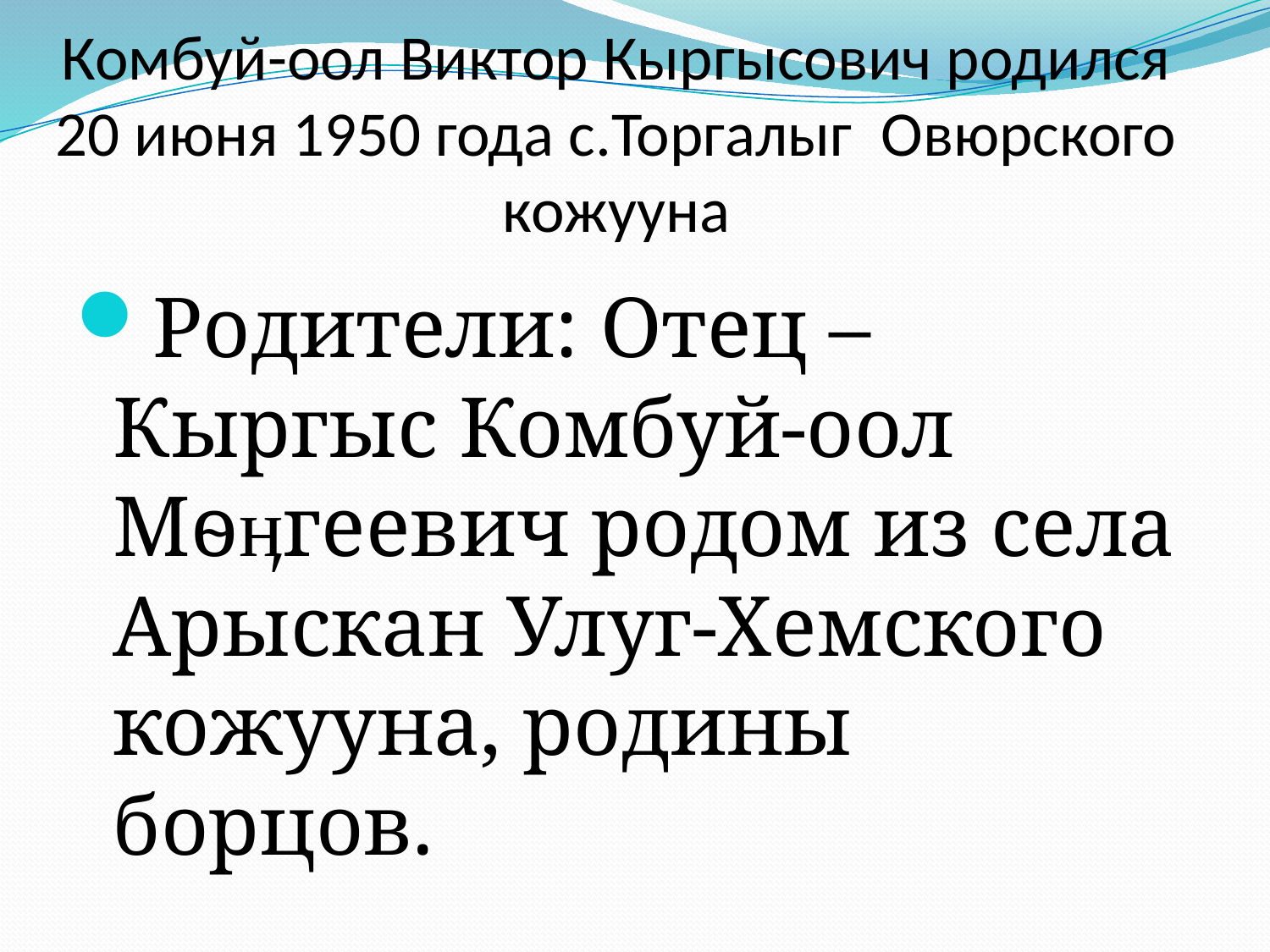

# Комбуй-оол Виктор Кыргысович родился 20 июня 1950 года с.Торгалыг  Овюрского кожууна
Родители: Отец – Кыргыс Комбуй-оол Мѳӊгеевич родом из села Арыскан Улуг-Хемского кожууна, родины борцов.